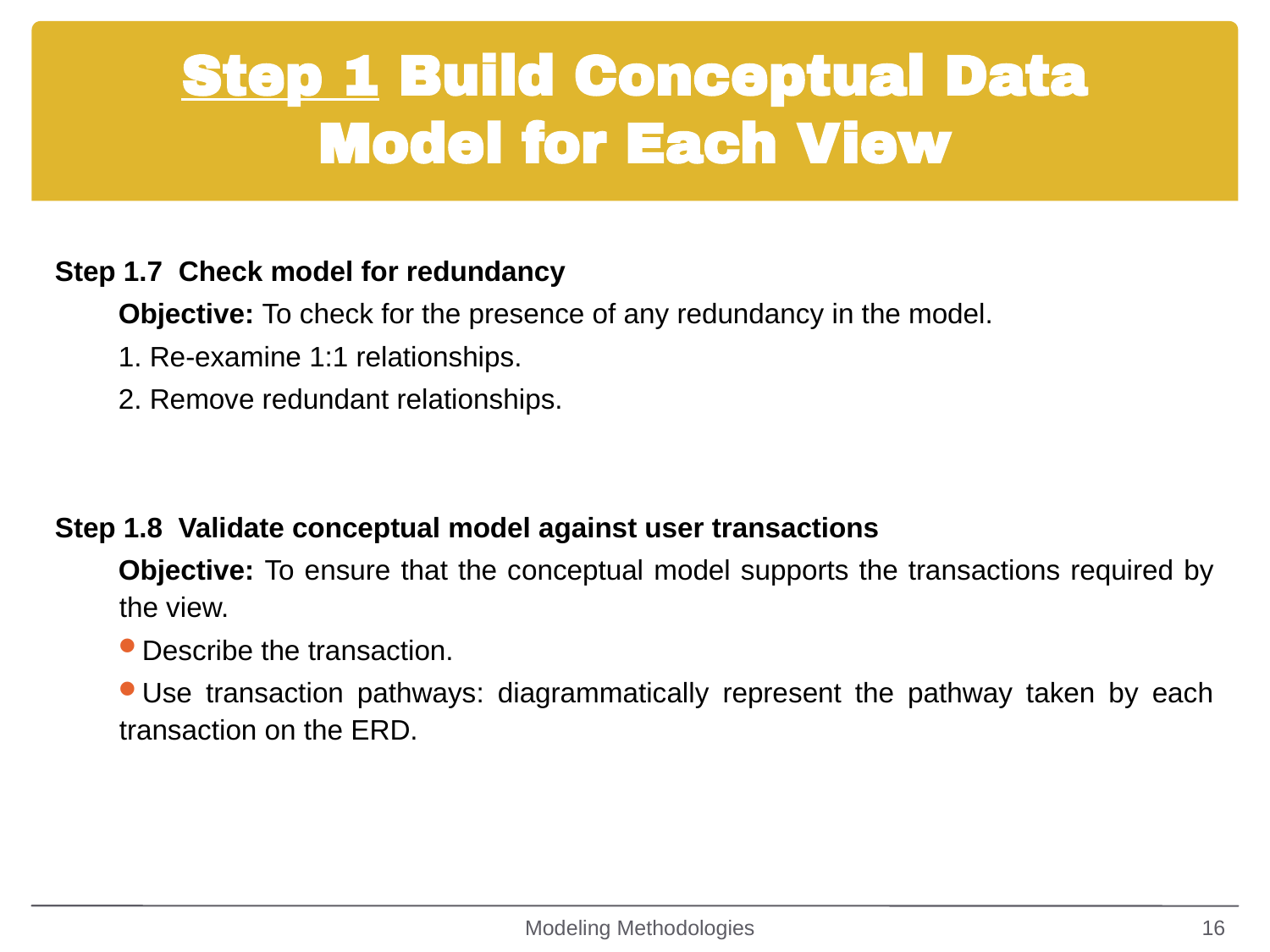

Step 1 Build Conceptual Data Model for Each View
Step 1.7  Check model for redundancy
Objective: To check for the presence of any redundancy in the model.
1. Re-examine 1:1 relationships.
2. Remove redundant relationships.

Step 1.8  Validate conceptual model against user transactions
Objective: To ensure that the conceptual model supports the transactions required by the view.
Describe the transaction.
Use transaction pathways: diagrammatically represent the pathway taken by each transaction on the ERD.

Modeling Methodologies
16